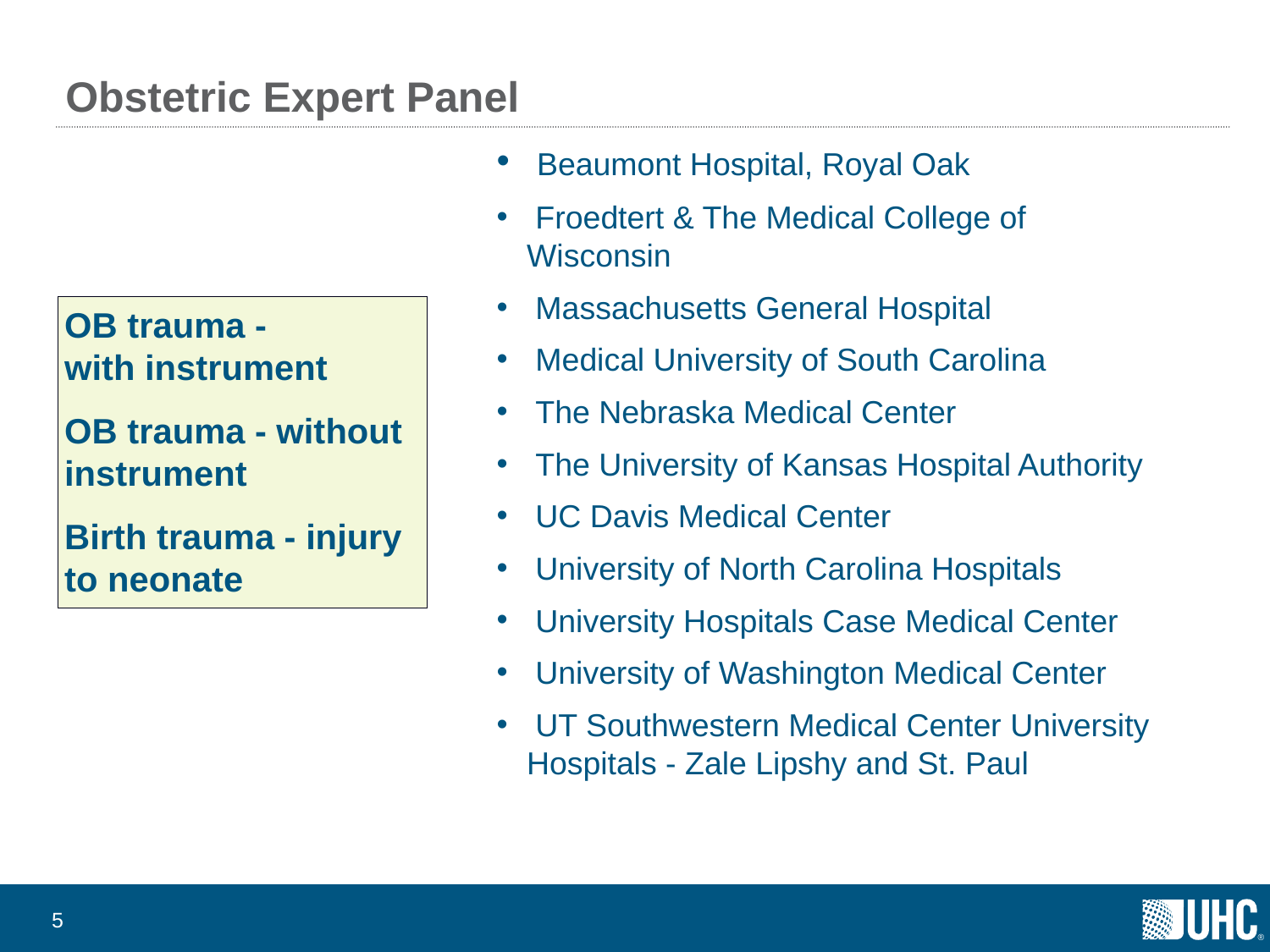

# Obstetric Expert Panel
 Beaumont Hospital, Royal Oak
 Froedtert & The Medical College of 	Wisconsin
 Massachusetts General Hospital
 Medical University of South Carolina
 The Nebraska Medical Center
 The University of Kansas Hospital Authority
 UC Davis Medical Center
 University of North Carolina Hospitals
 University Hospitals Case Medical Center
 University of Washington Medical Center
 UT Southwestern Medical Center University 	Hospitals - Zale Lipshy and St. Paul
OB trauma -         with instrument
OB trauma - without instrument
Birth trauma - injury to neonate
5